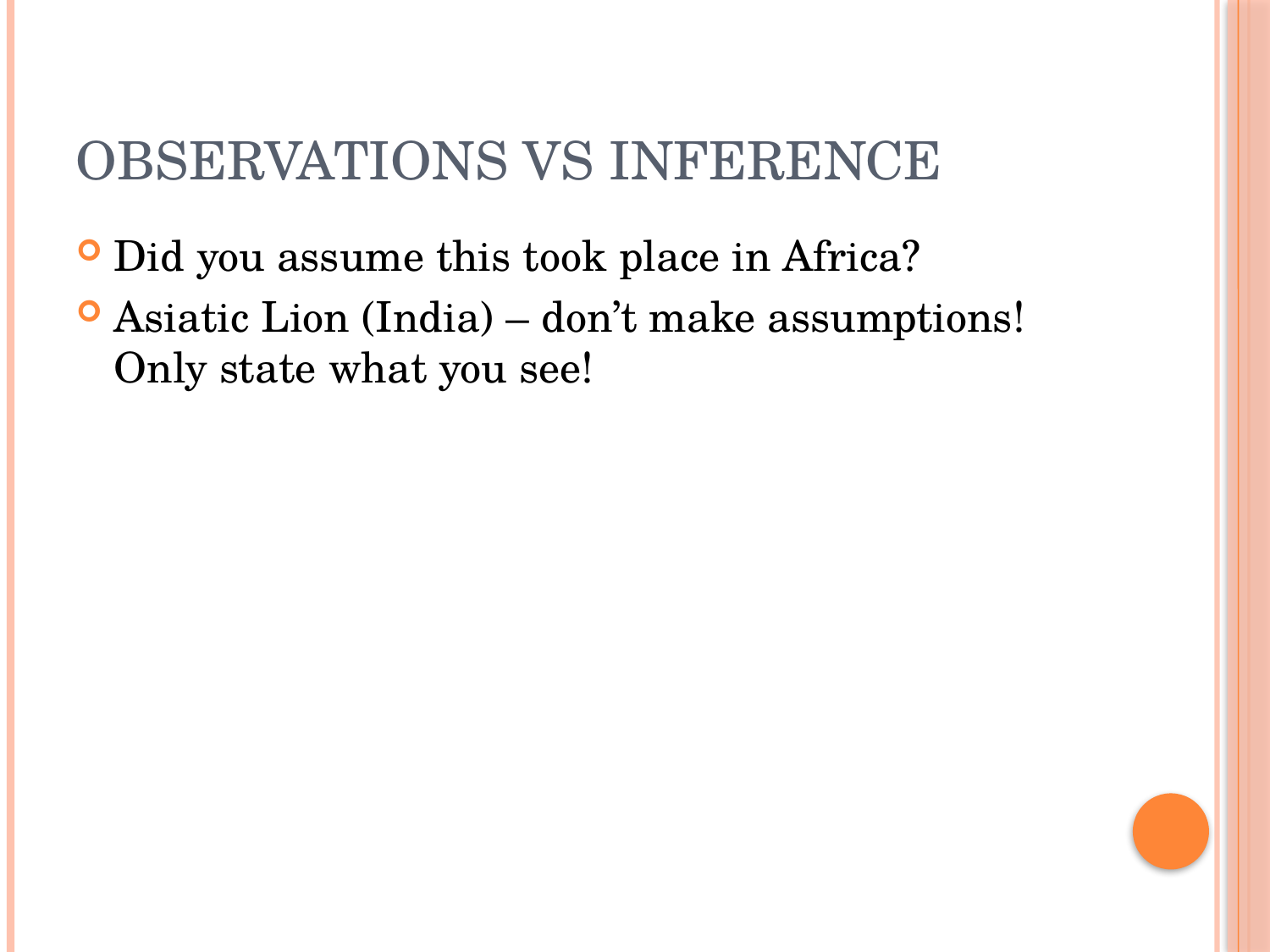

# Observations vs Inference
Did you assume this took place in Africa?
Asiatic Lion (India) – don’t make assumptions! Only state what you see!